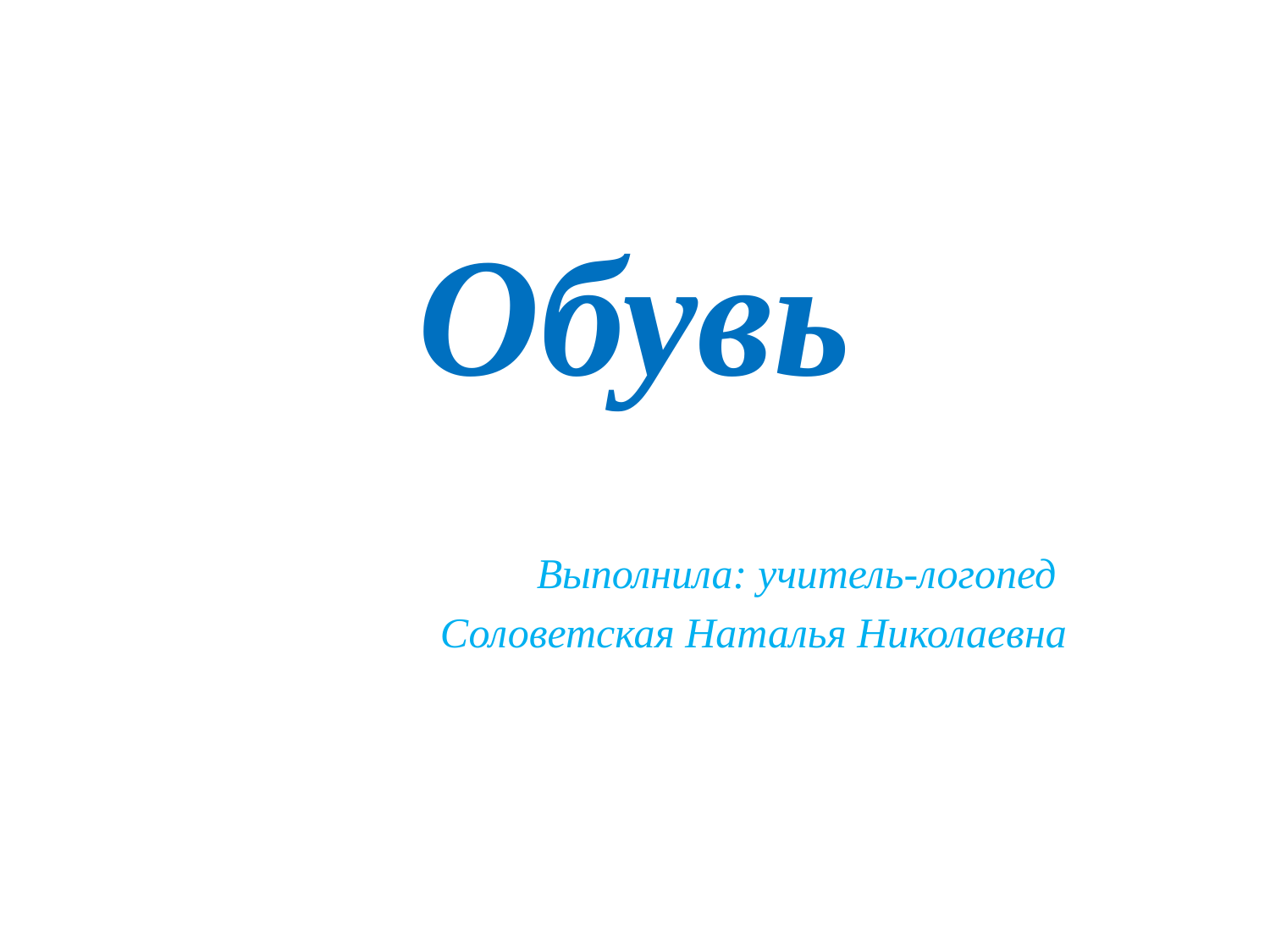

# Обувь
Выполнила: учитель-логопед
Соловетская Наталья Николаевна